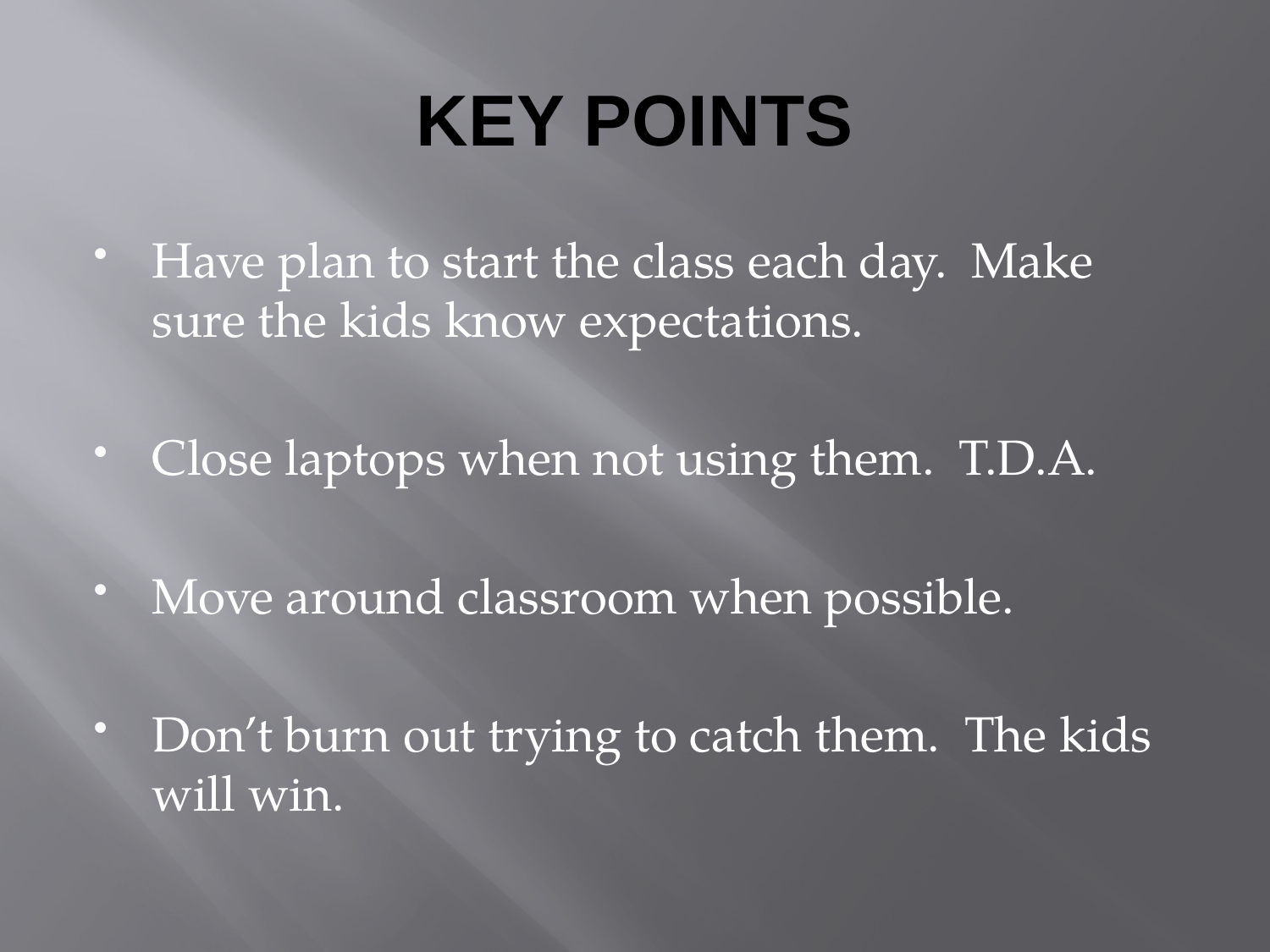

# KEY POINTS
Have plan to start the class each day.  Make sure the kids know expectations.

Close laptops when not using them.  T.D.A.

Move around classroom when possible.

Don’t burn out trying to catch them.  The kids will win.